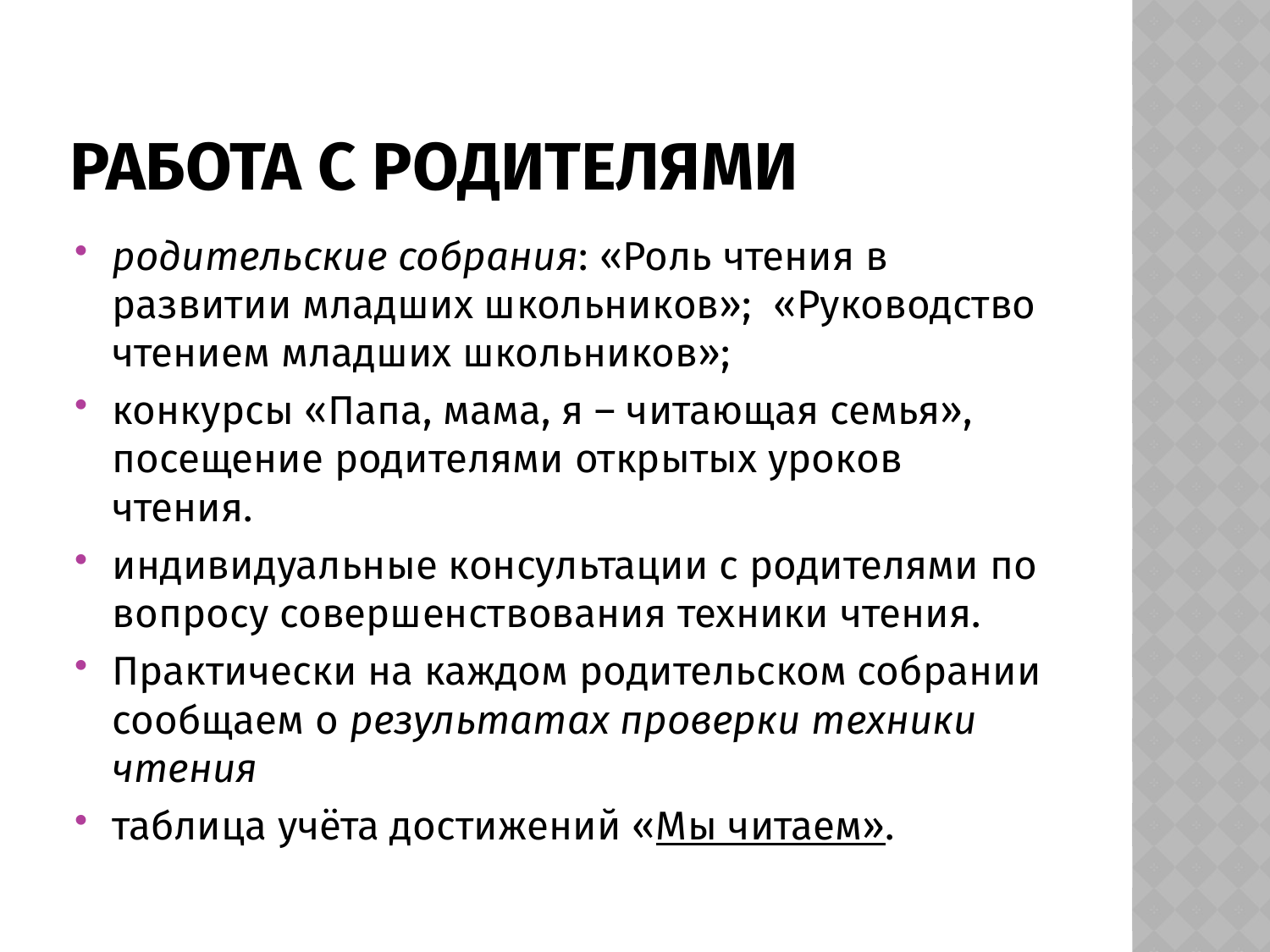

# Работа с родителями
родительские собрания: «Роль чтения в развитии младших школьников»;  «Руководство чтением младших школьников»;
конкурсы «Папа, мама, я – читающая семья», посещение родителями открытых уроков чтения.
индивидуальные консультации с родителями по вопросу совершенствования техники чтения.
Практически на каждом родительском собрании сообщаем о результатах проверки техники чтения
таблица учёта достижений «Мы читаем».